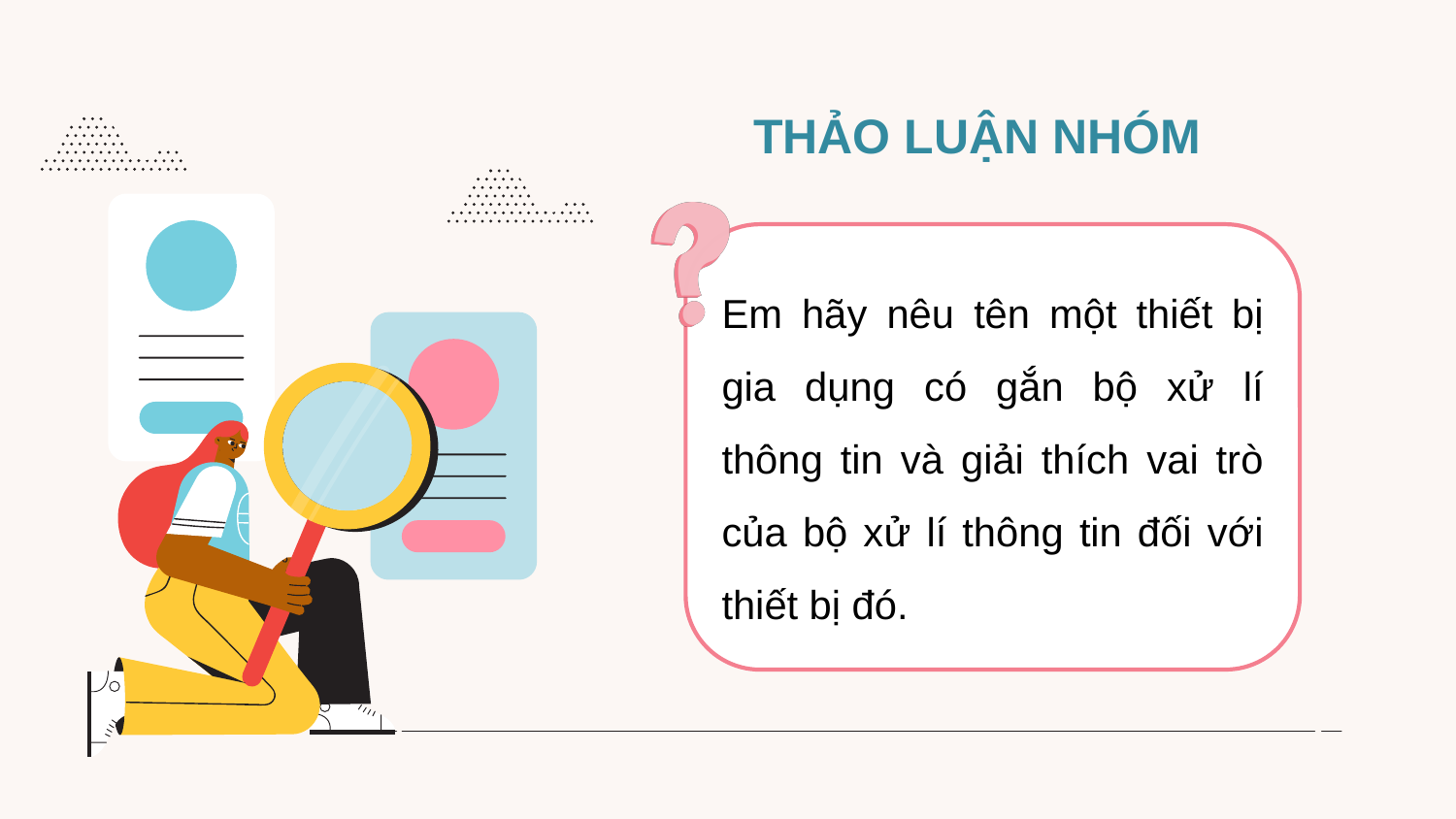

# THẢO LUẬN NHÓM

Em hãy nêu tên một thiết bị gia dụng có gắn bộ xử lí thông tin và giải thích vai trò của bộ xử lí thông tin đối với thiết bị đó.